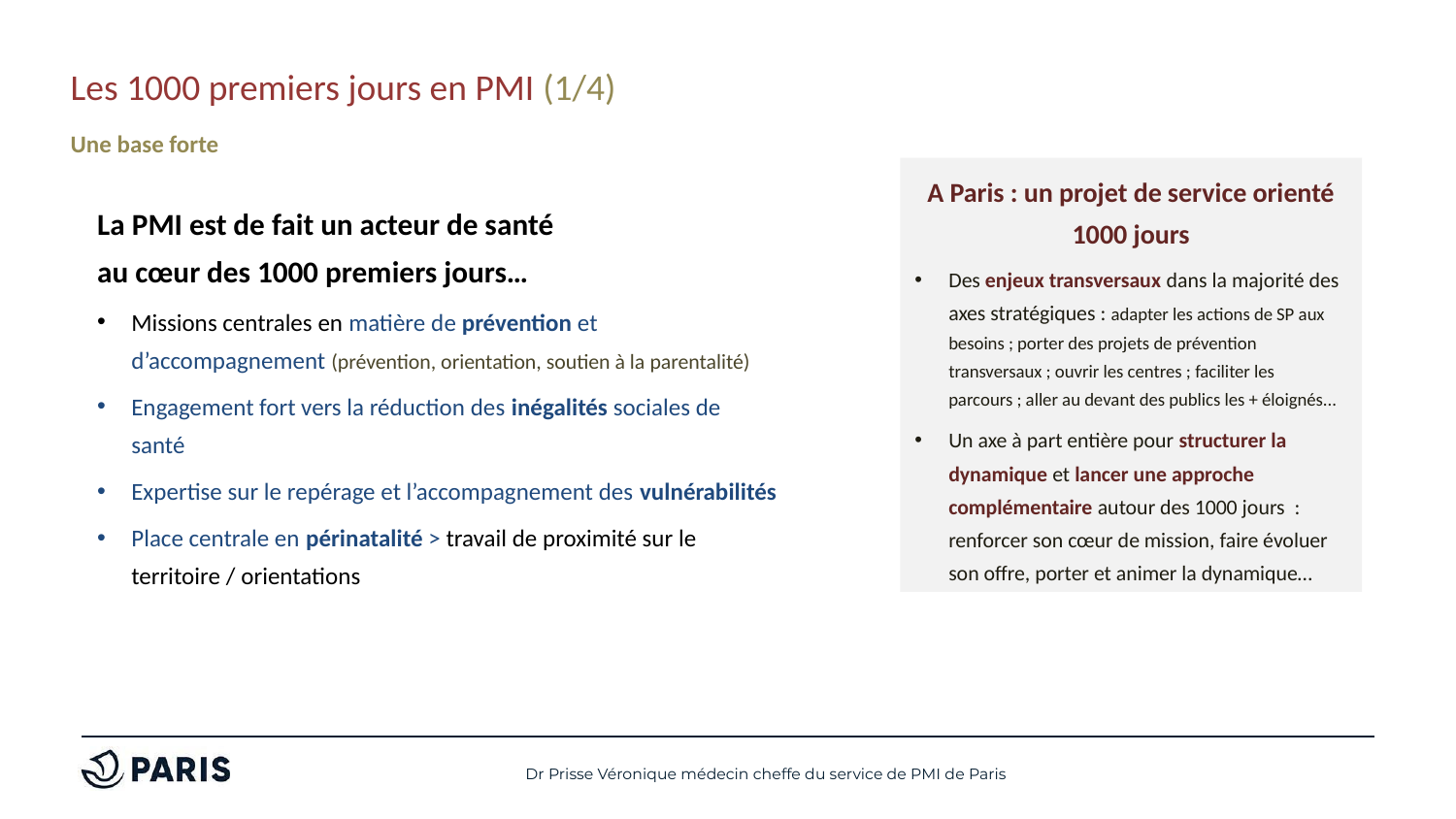

# Les 1000 premiers jours en PMI (1/4)
Une base forte
A Paris : un projet de service orienté 1000 jours
Des enjeux transversaux dans la majorité des axes stratégiques : adapter les actions de SP aux besoins ; porter des projets de prévention transversaux ; ouvrir les centres ; faciliter les parcours ; aller au devant des publics les + éloignés...
Un axe à part entière pour structurer la dynamique et lancer une approche complémentaire autour des 1000 jours  : renforcer son cœur de mission, faire évoluer son offre, porter et animer la dynamique…
La PMI est de fait un acteur de santé
au cœur des 1000 premiers jours…
Missions centrales en matière de prévention et d’accompagnement (prévention, orientation, soutien à la parentalité)
Engagement fort vers la réduction des inégalités sociales de santé
Expertise sur le repérage et l’accompagnement des vulnérabilités
Place centrale en périnatalité > travail de proximité sur le territoire / orientations
69
Dr Prisse Véronique médecin cheffe du service de PMI de Paris